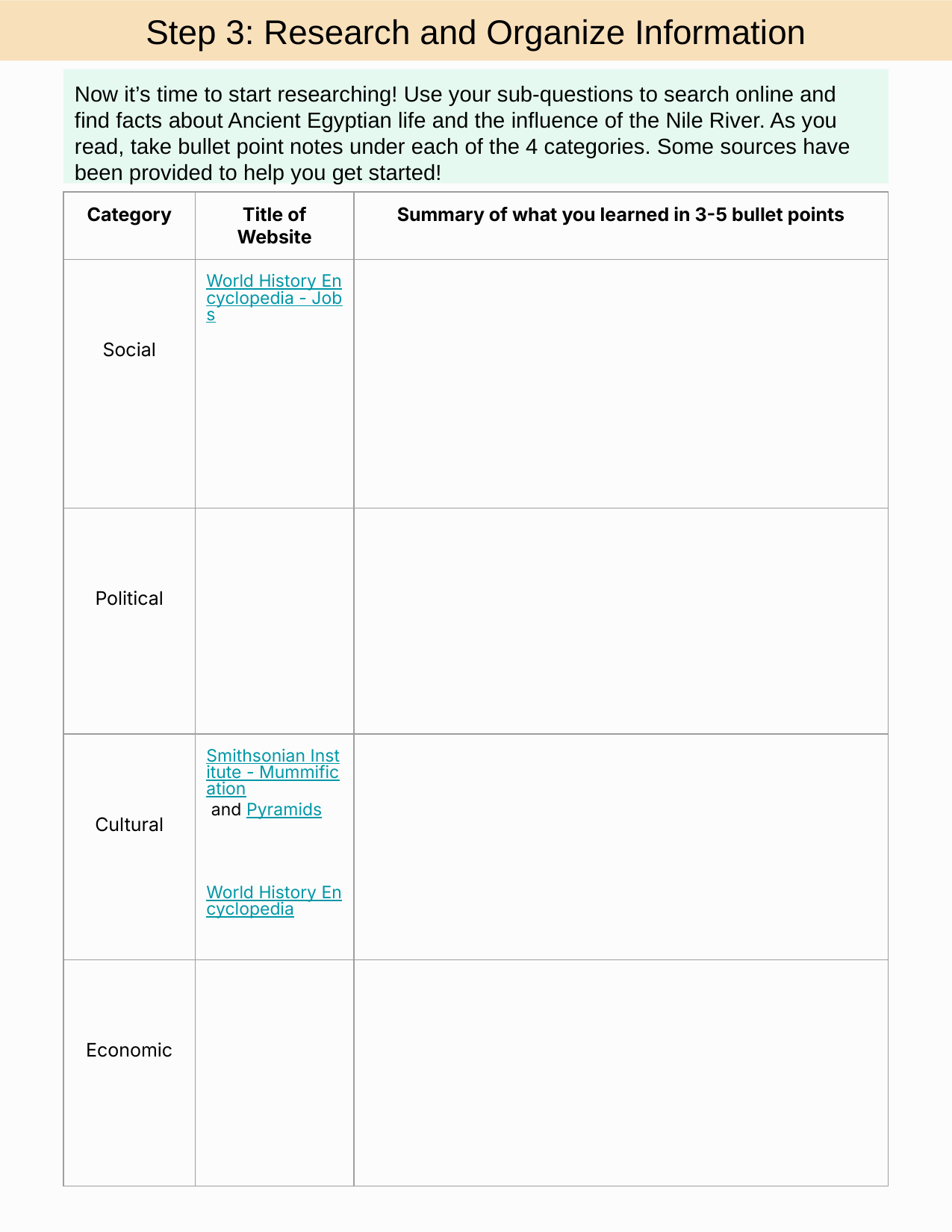

Step 3: Research and Organize Information
Now it’s time to start researching! Use your sub-questions to search online and find facts about Ancient Egyptian life and the influence of the Nile River. As you read, take bullet point notes under each of the 4 categories. Some sources have been provided to help you get started!
| Category | Title of Website | Summary of what you learned in 3-5 bullet points |
| --- | --- | --- |
| Social | World History Encyclopedia - Jobs |  |
| Political |  |  |
| Cultural | Smithsonian Institute - Mummification and Pyramids World History Encyclopedia |  |
| Economic |  |  |